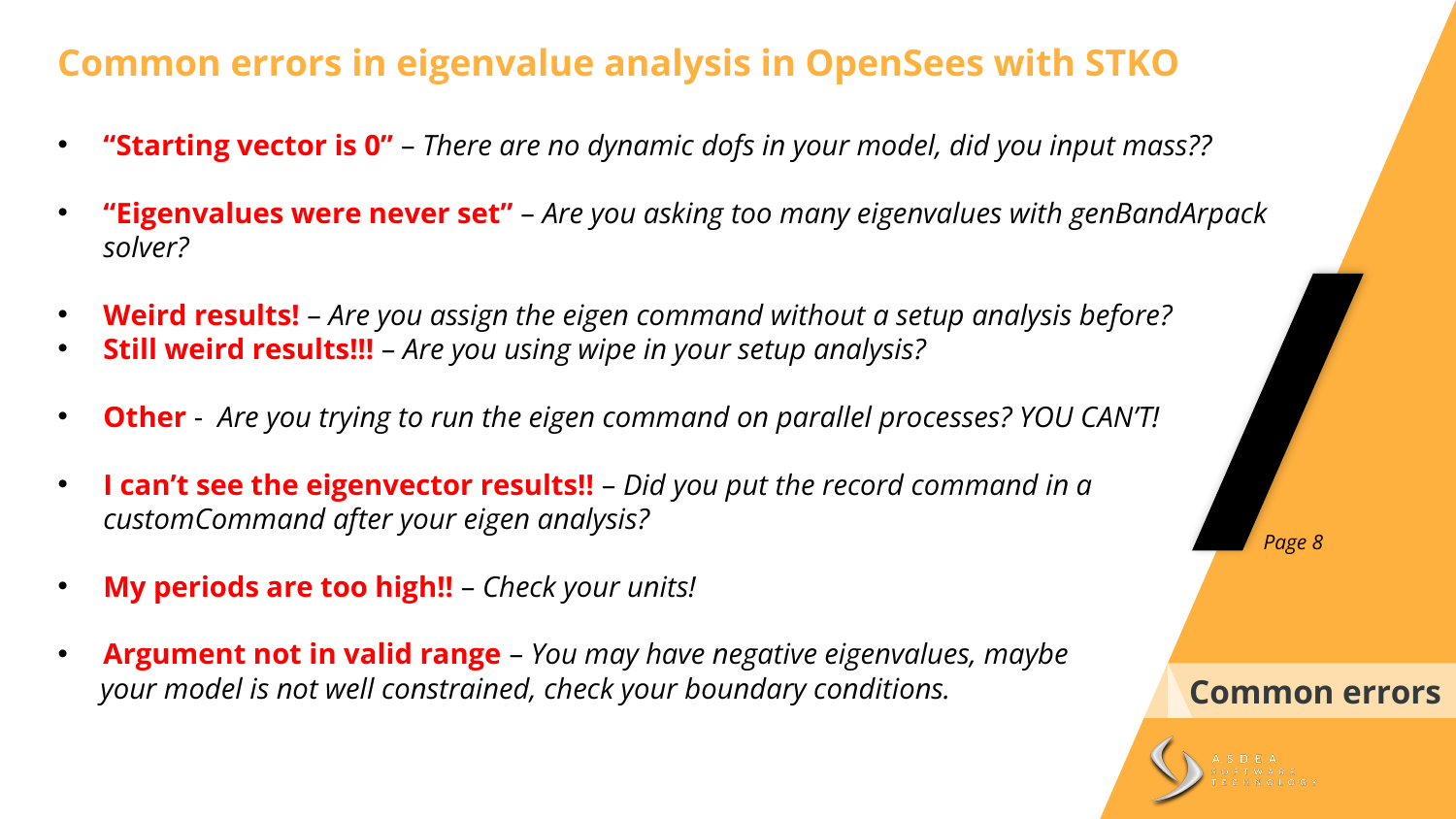

Common errors in eigenvalue analysis in OpenSees with STKO
“Starting vector is 0” – There are no dynamic dofs in your model, did you input mass??

“Eigenvalues were never set” – Are you asking too many eigenvalues with genBandArpack solver?

Weird results! – Are you assign the eigen command without a setup analysis before?
Still weird results!!! – Are you using wipe in your setup analysis?

Other -  Are you trying to run the eigen command on parallel processes? YOU CAN’T!

I can’t see the eigenvector results!! – Did you put the record command in a customCommand after your eigen analysis?

My periods are too high!! – Check your units!

Argument not in valid range – You may have negative eigenvalues, maybe
your model is not well constrained, check your boundary conditions.
Page 8

Common errors